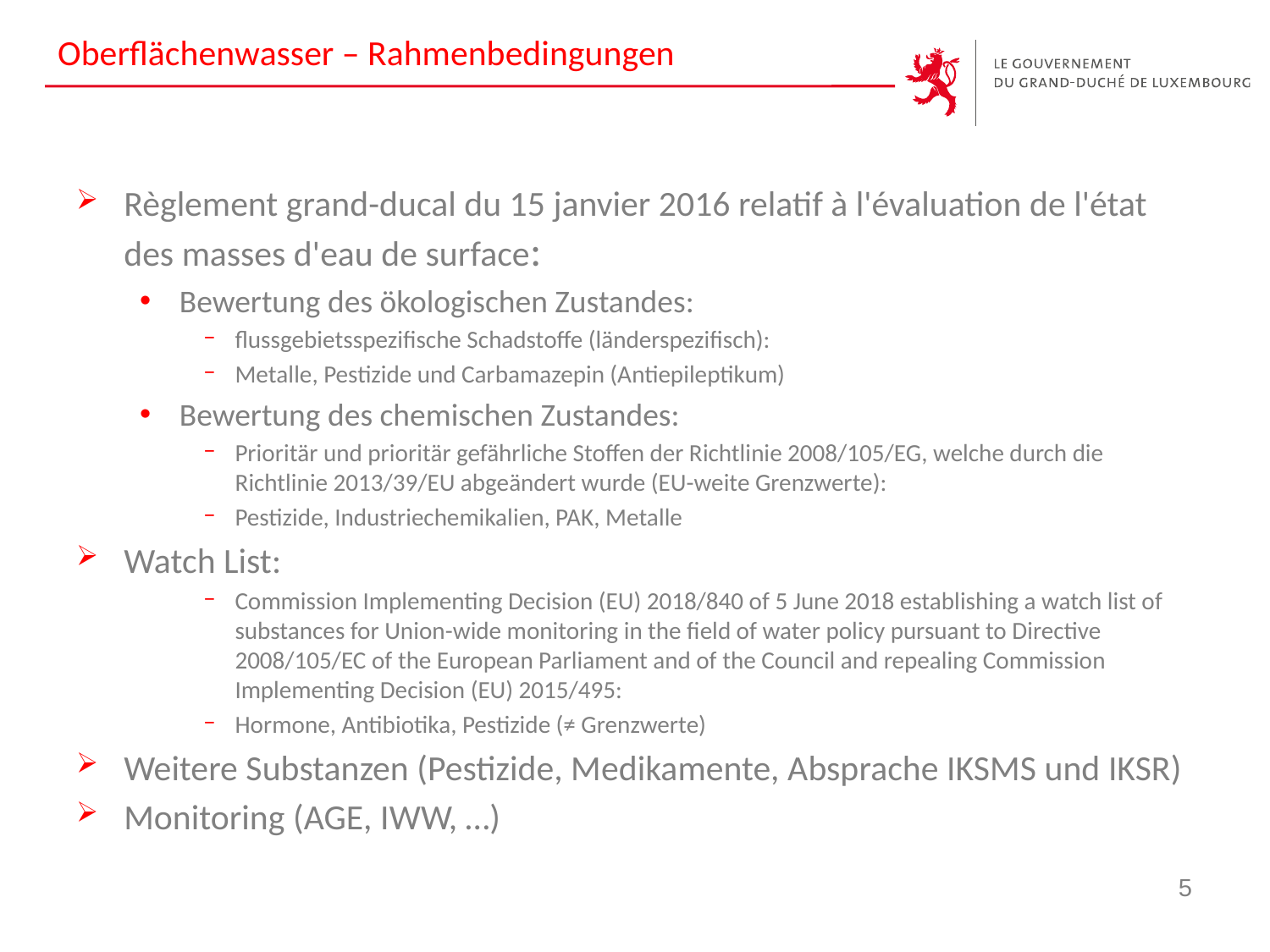

# Oberflächenwasser – Rahmenbedingungen
Règlement grand-ducal du 15 janvier 2016 relatif à l'évaluation de l'état des masses d'eau de surface:
Bewertung des ökologischen Zustandes:
flussgebietsspezifische Schadstoffe (länderspezifisch):
Metalle, Pestizide und Carbamazepin (Antiepileptikum)
Bewertung des chemischen Zustandes:
Prioritär und prioritär gefährliche Stoffen der Richtlinie 2008/105/EG, welche durch die Richtlinie 2013/39/EU abgeändert wurde (EU-weite Grenzwerte):
Pestizide, Industriechemikalien, PAK, Metalle
Watch List:
Commission Implementing Decision (EU) 2018/840 of 5 June 2018 establishing a watch list of substances for Union-wide monitoring in the field of water policy pursuant to Directive 2008/105/EC of the European Parliament and of the Council and repealing Commission Implementing Decision (EU) 2015/495:
Hormone, Antibiotika, Pestizide (≠ Grenzwerte)
Weitere Substanzen (Pestizide, Medikamente, Absprache IKSMS und IKSR)
Monitoring (AGE, IWW, …)
5